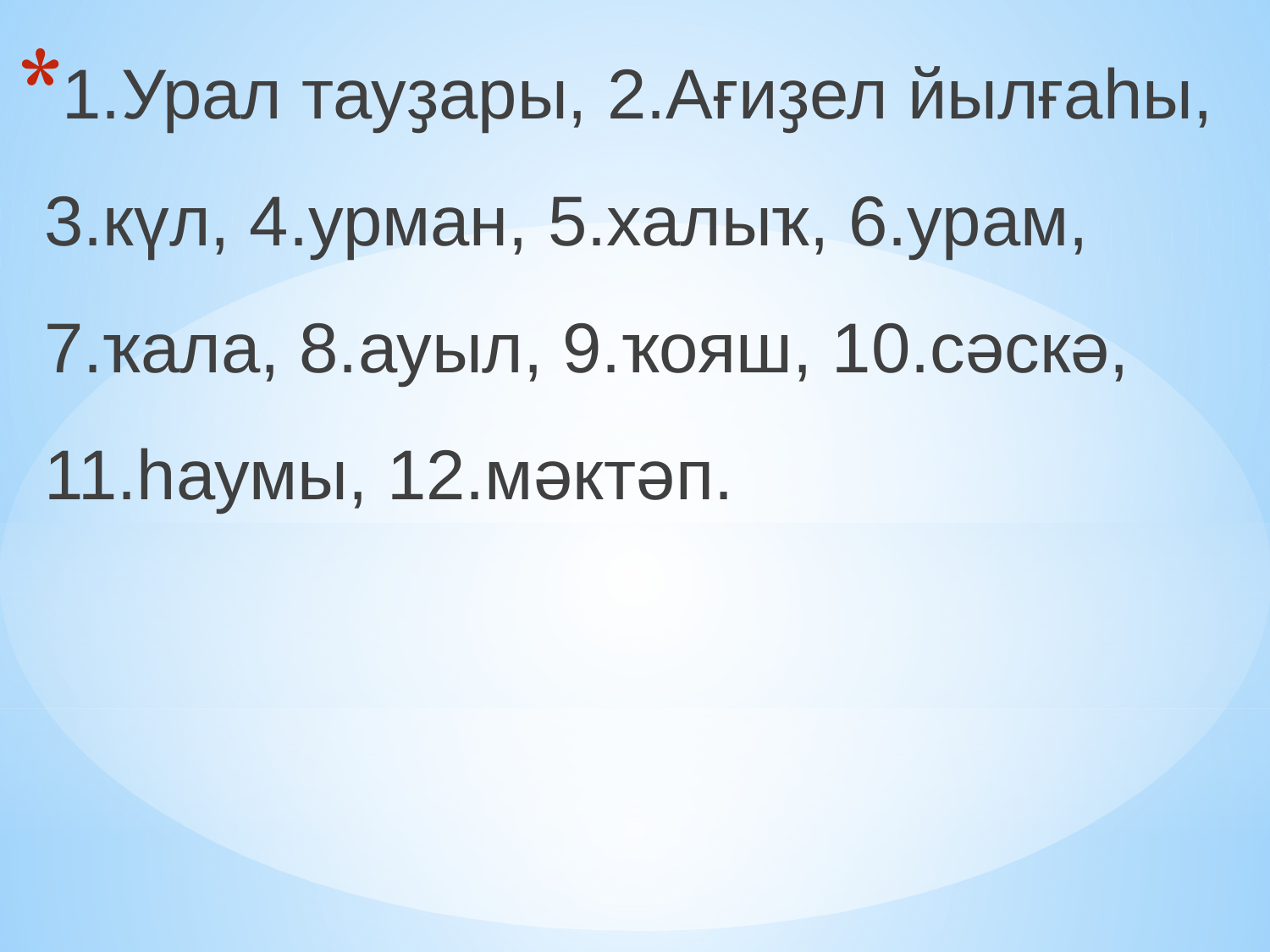

1.Урал тауҙары, 2.Ағиҙел йылғаһы, 3.күл, 4.урман, 5.халыҡ, 6.урам, 7.ҡала, 8.ауыл, 9.ҡояш, 10.сәскә, 11.һаумы, 12.мәктәп.
#